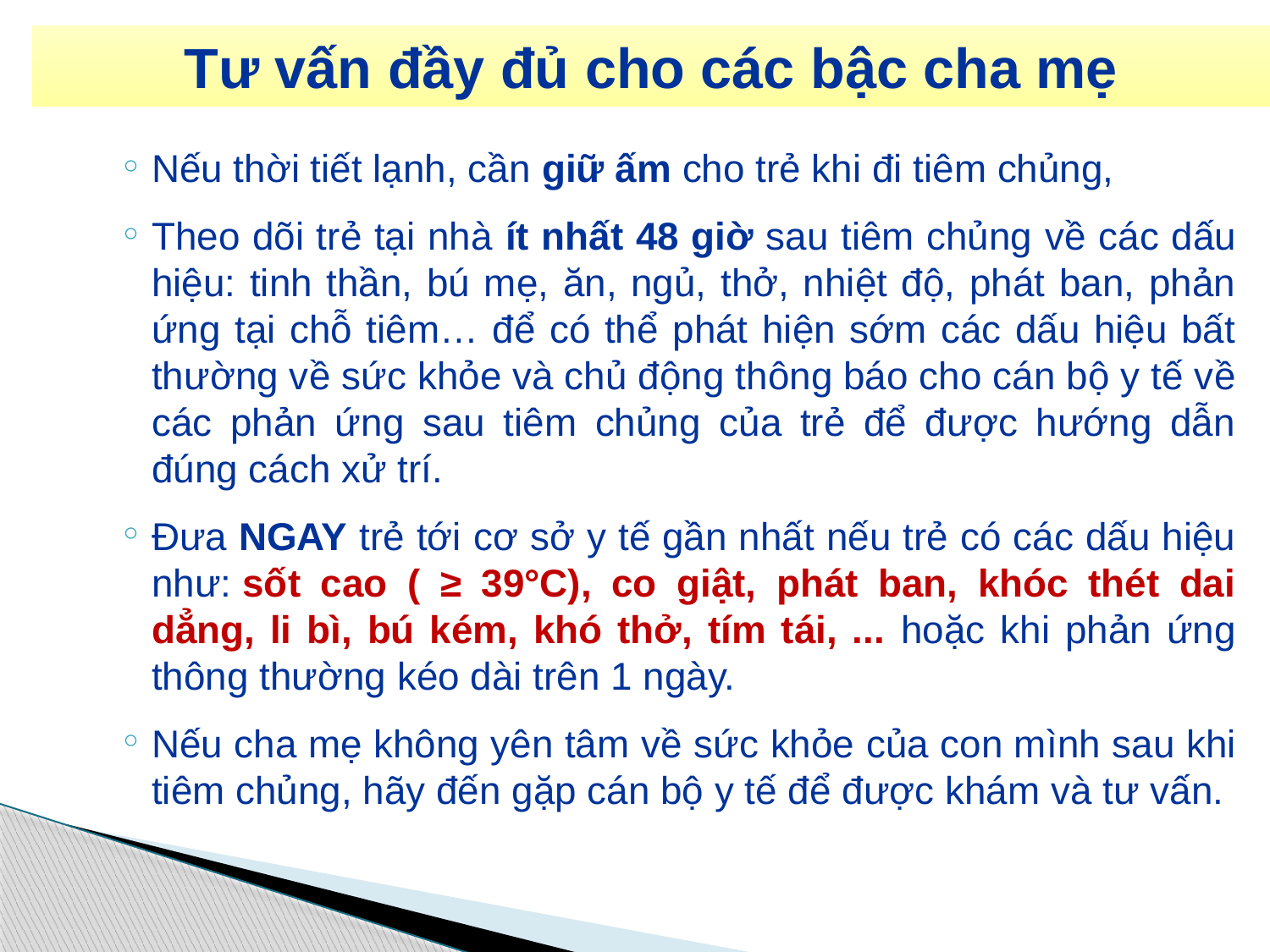

Tư vấn đầy đủ cho các bậc cha mẹ
Nếu thời tiết lạnh, cần giữ ấm cho trẻ khi đi tiêm chủng,
Theo dõi trẻ tại nhà ít nhất 48 giờ sau tiêm chủng về các dấu hiệu: tinh thần, bú mẹ, ăn, ngủ, thở, nhiệt độ, phát ban, phản ứng tại chỗ tiêm… để có thể phát hiện sớm các dấu hiệu bất thường về sức khỏe và chủ động thông báo cho cán bộ y tế về các phản ứng sau tiêm chủng của trẻ để được hướng dẫn đúng cách xử trí.
Đưa NGAY trẻ tới cơ sở y tế gần nhất nếu trẻ có các dấu hiệu như: sốt cao ( ≥ 39°C), co giật, phát ban, khóc thét dai dẳng, li bì, bú kém, khó thở, tím tái, ... hoặc khi phản ứng thông thường kéo dài trên 1 ngày.
Nếu cha mẹ không yên tâm về sức khỏe của con mình sau khi tiêm chủng, hãy đến gặp cán bộ y tế để được khám và tư vấn.